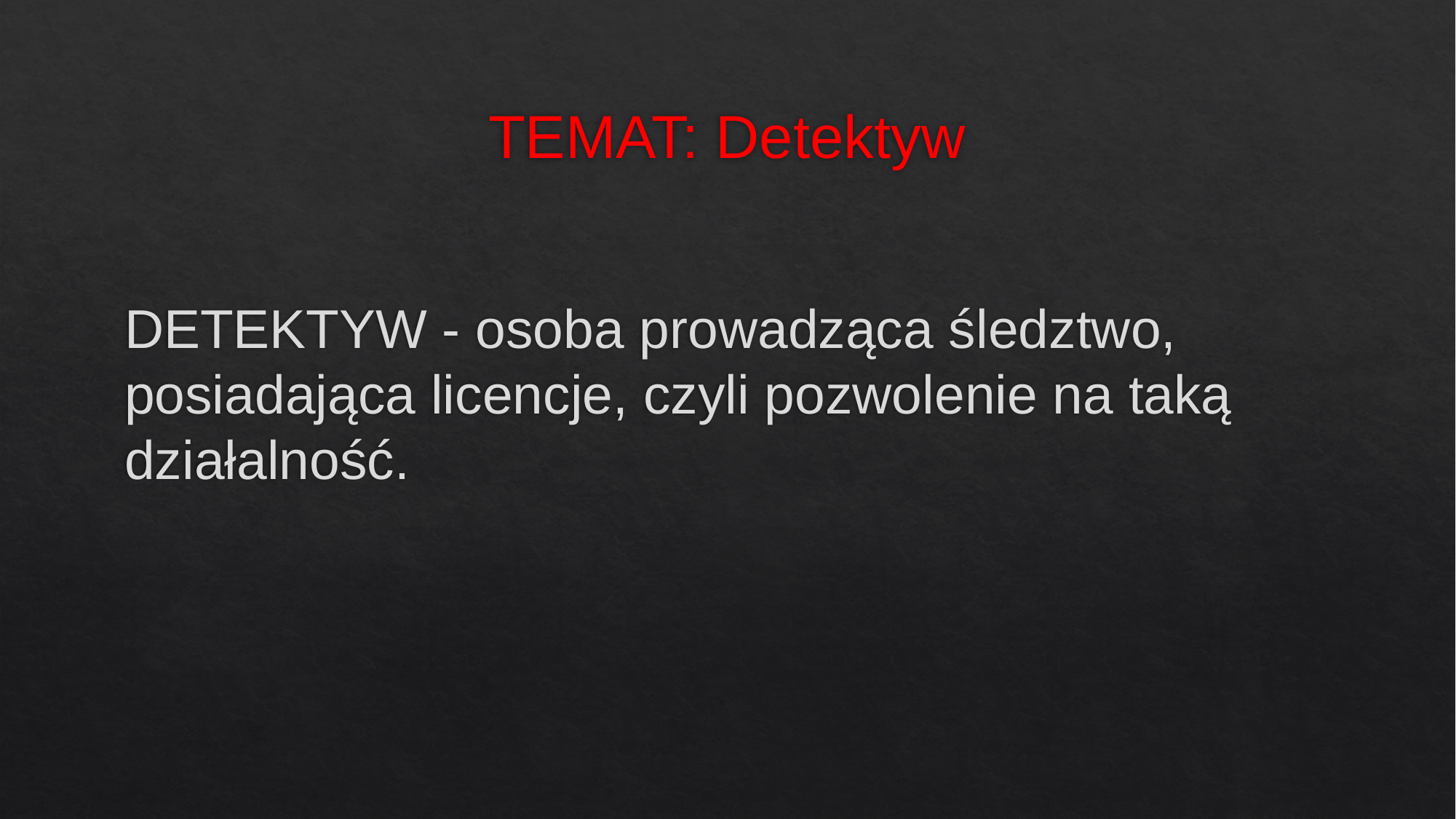

DETEKTYW - osoba prowadząca śledztwo,  posiadająca licencje, czyli pozwolenie na taką działalność.
# TEMAT: Detektyw